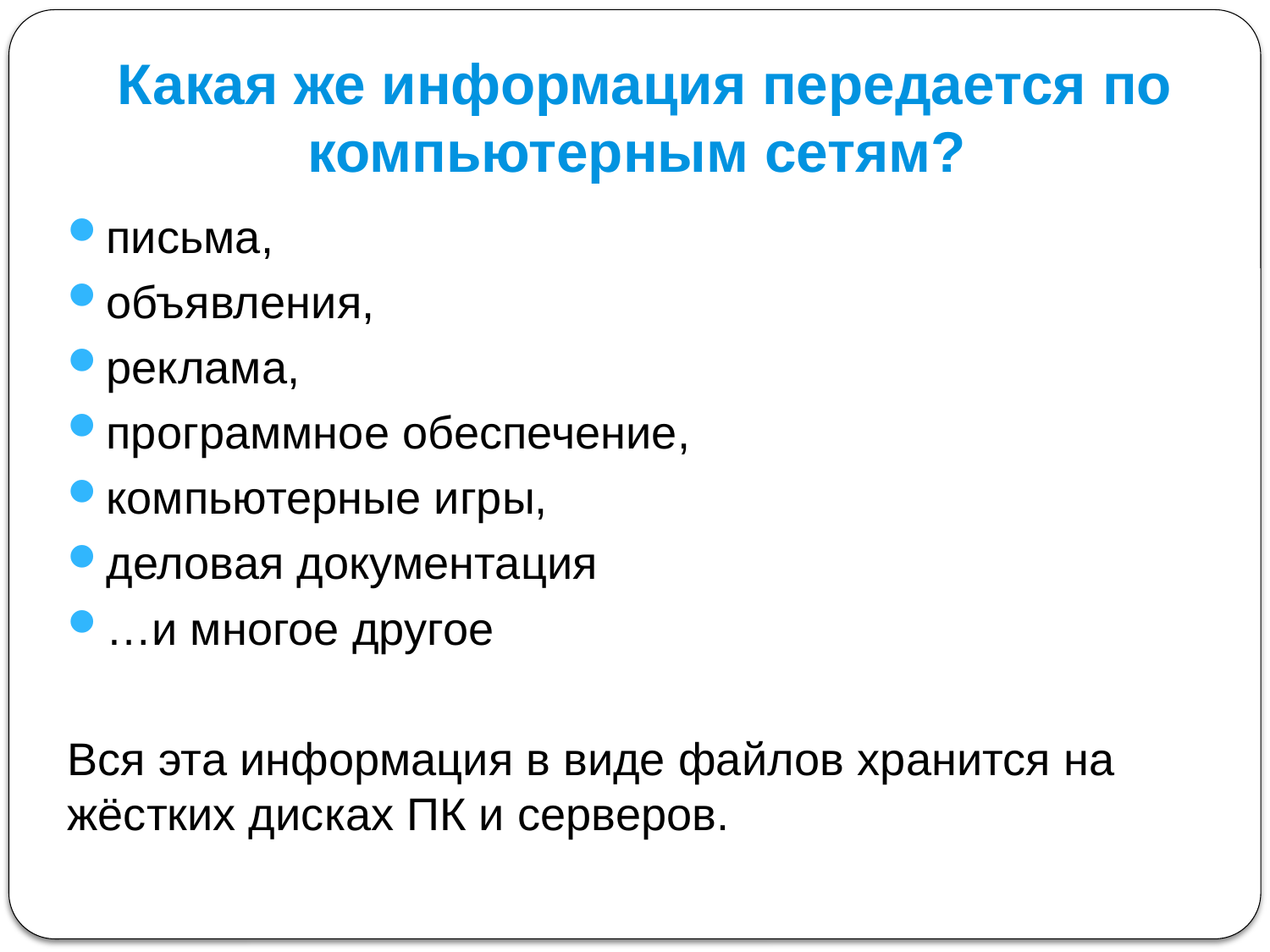

# Какая же информация передается по компьютерным сетям?
письма,
объявления,
реклама,
программное обеспечение,
компьютерные игры,
деловая документация
…и многое другое

Вся эта информация в виде файлов хранится на жёстких дисках ПК и серверов.